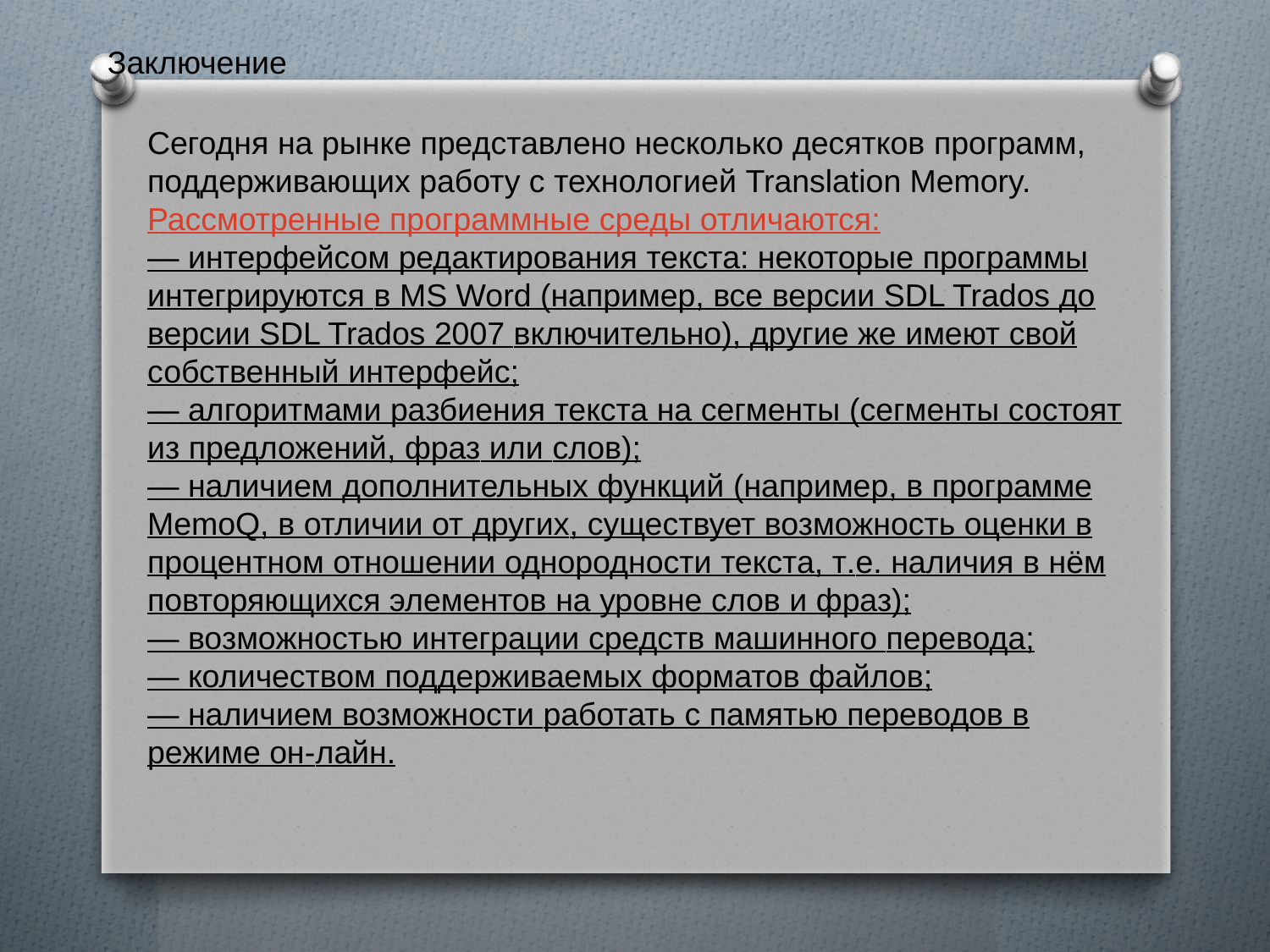

Заключение
Cегодня на рынке представлено несколько десятков программ, поддерживающих работу с технологией Translation Memory.
Рассмотренные программные среды отличаются:
— интерфейсом редактирования текста: некоторые программы интегрируются в MS Word (например, все версии SDL Trados до версии SDL Trados 2007 включительно), другие же имеют свой собственный интерфейс;
— алгоритмами разбиения текста на сегменты (сегменты состоят из предложений, фраз или слов);
— наличием дополнительных функций (например, в программе MemoQ, в отличии от других, существует возможность оценки в процентном отношении однородности текста, т.е. наличия в нём повторяющихся элементов на уровне слов и фраз);
— возможностью интеграции средств машинного перевода;
— количеством поддерживаемых форматов файлов;
— наличием возможности работать с памятью переводов в режиме он-лайн.